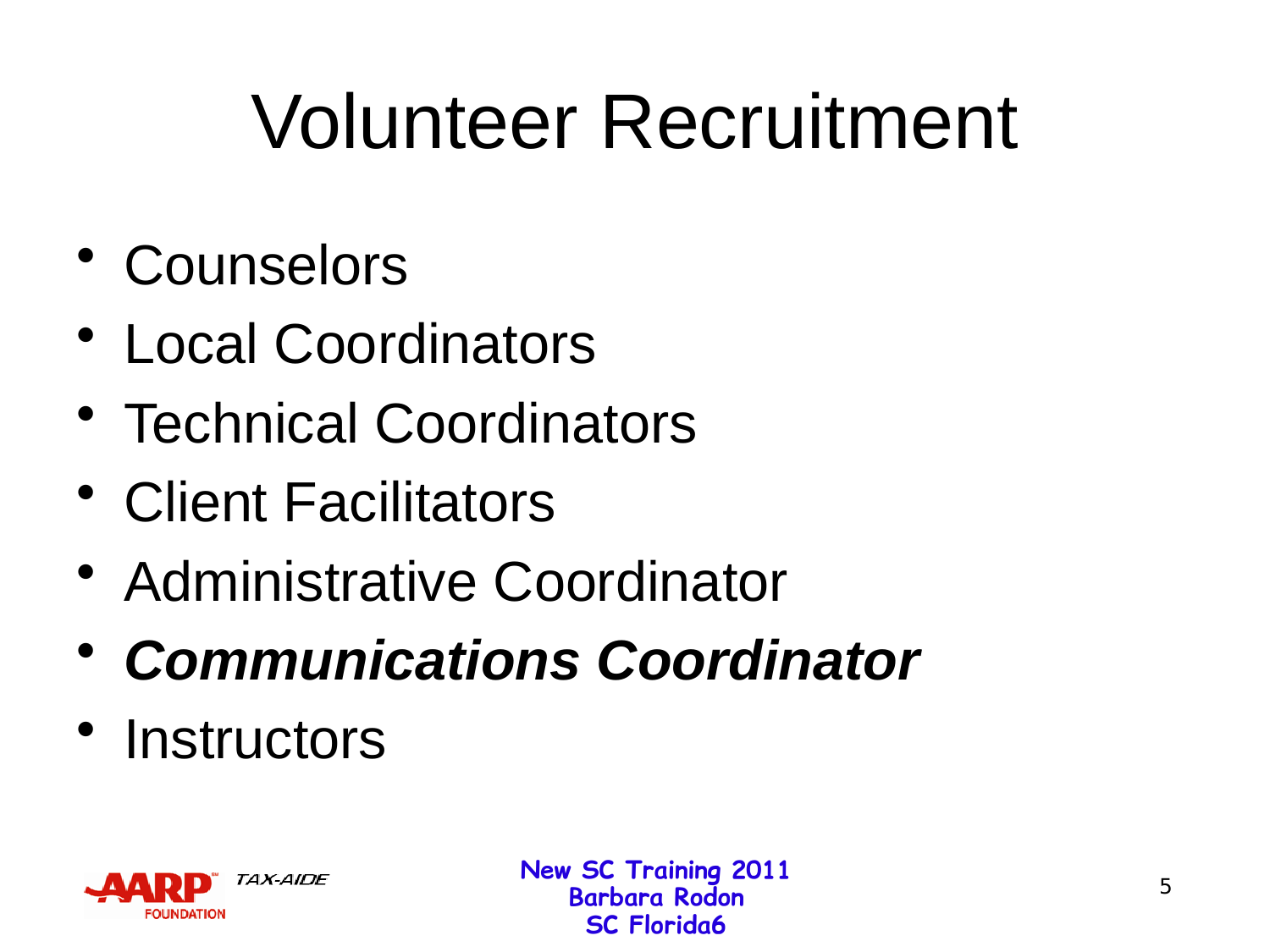

# Volunteer Recruitment
Counselors
Local Coordinators
Technical Coordinators
Client Facilitators
Administrative Coordinator
Communications Coordinator
Instructors